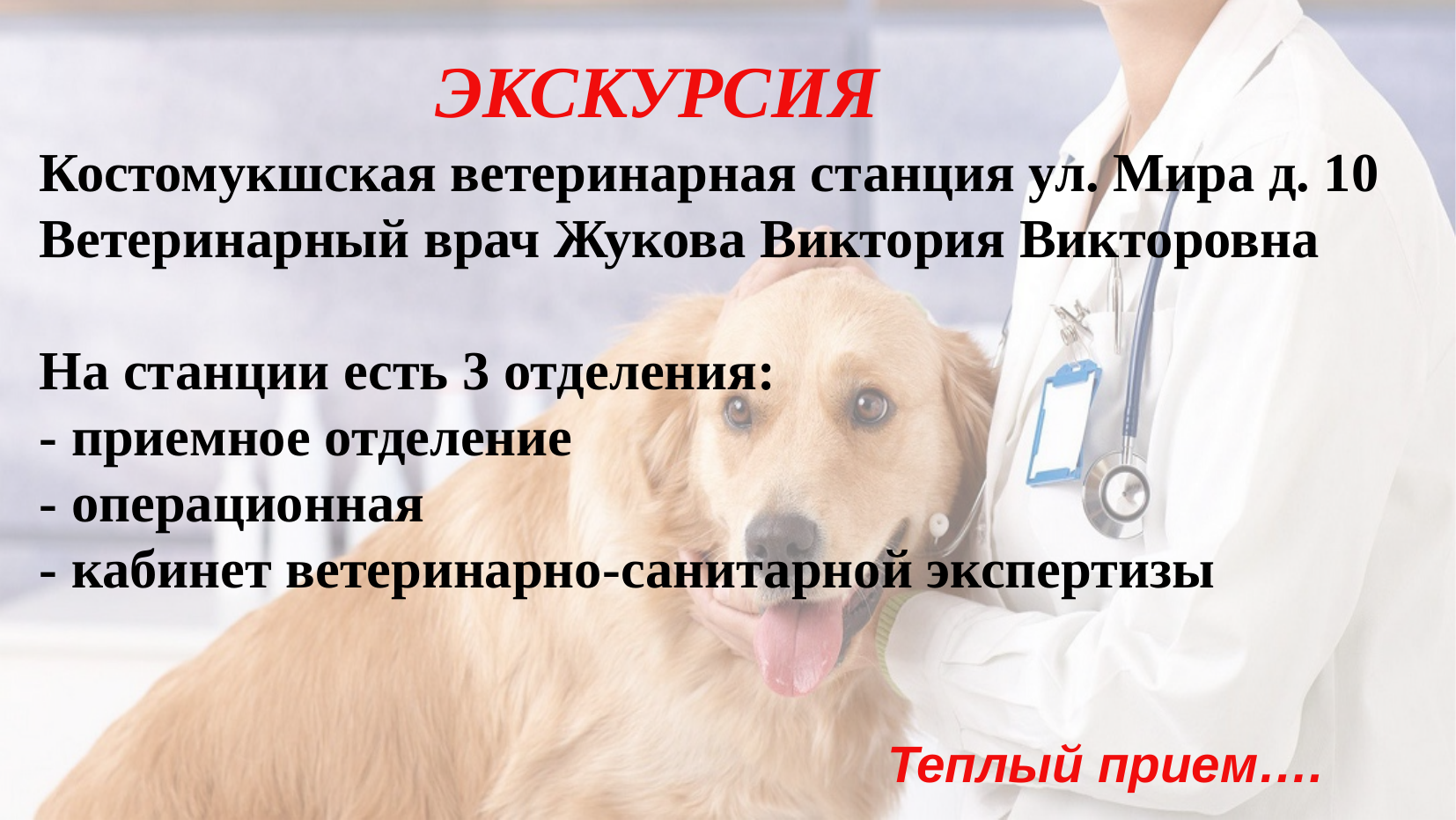

ЭКСКУРСИЯ
Костомукшская ветеринарная станция ул. Мира д. 10
Ветеринарный врач Жукова Виктория Викторовна

На станции есть 3 отделения:
- приемное отделение
- операционная
- кабинет ветеринарно-санитарной экспертизы

Теплый прием….